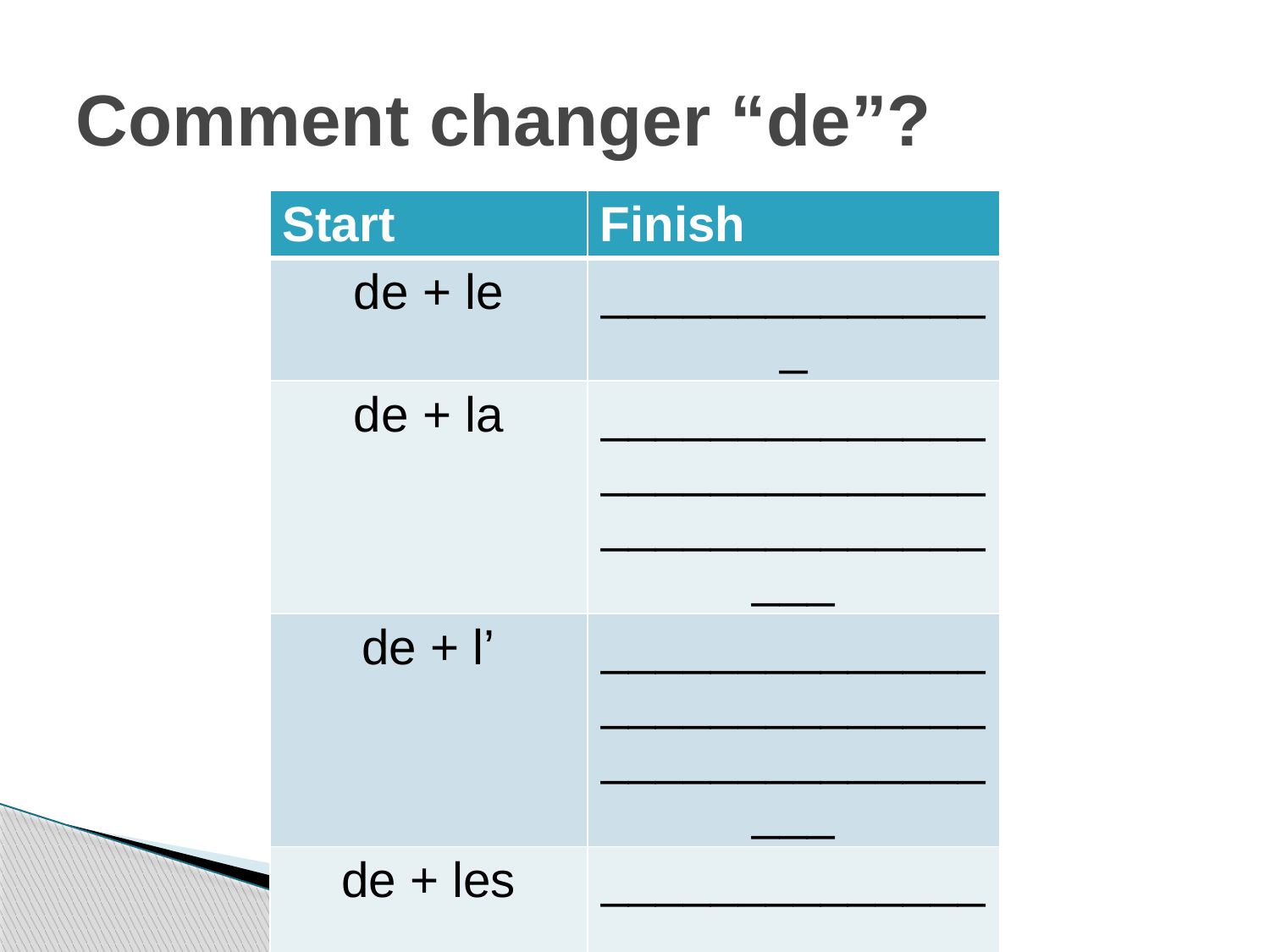

# Comment changer “de”?
| Start | Finish |
| --- | --- |
| de + le | \_\_\_\_\_\_\_\_\_\_\_\_\_\_\_ |
| de + la | \_\_\_\_\_\_\_\_\_\_\_\_\_\_\_\_\_\_\_\_\_\_\_\_\_\_\_\_\_\_\_\_\_\_\_\_\_\_\_\_\_\_\_\_\_ |
| de + l’ | \_\_\_\_\_\_\_\_\_\_\_\_\_\_\_\_\_\_\_\_\_\_\_\_\_\_\_\_\_\_\_\_\_\_\_\_\_\_\_\_\_\_\_\_\_ |
| de + les | \_\_\_\_\_\_\_\_\_\_\_\_\_\_\_ |